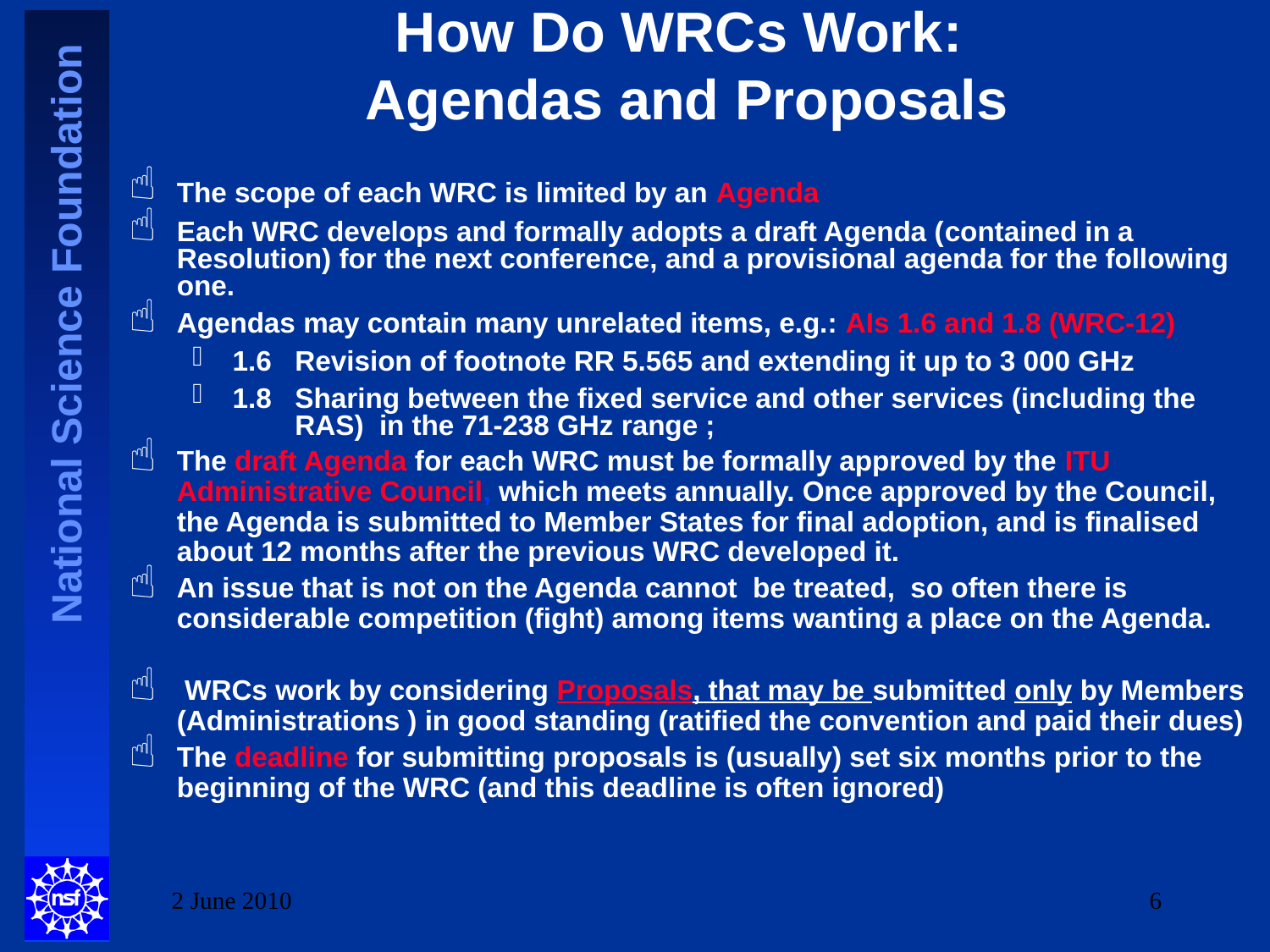

# How Do WRCs Work: Agendas and Proposals
The scope of each WRC is limited by an Agenda
Each WRC develops and formally adopts a draft Agenda (contained in a Resolution) for the next conference, and a provisional agenda for the following one.
Agendas may contain many unrelated items, e.g.: AIs 1.6 and 1.8 (WRC-12)
1.6   Revision of footnote RR 5.565 and extending it up to 3 000 GHz
1.8   Sharing between the fixed service and other services (including the
        RAS)  in the 71-238 GHz range ;
The draft Agenda for each WRC must be formally approved by the ITU Administrative Council, which meets annually. Once approved by the Council, the Agenda is submitted to Member States for final adoption, and is finalised about 12 months after the previous WRC developed it.
An issue that is not on the Agenda cannot  be treated,  so often there is considerable competition (fight) among items wanting a place on the Agenda.

 WRCs work by considering Proposals, that may be submitted only by Members (Administrations ) in good standing (ratified the convention and paid their dues)
The deadline for submitting proposals is (usually) set six months prior to the beginning of the WRC (and this deadline is often ignored)
2 June 2010
6